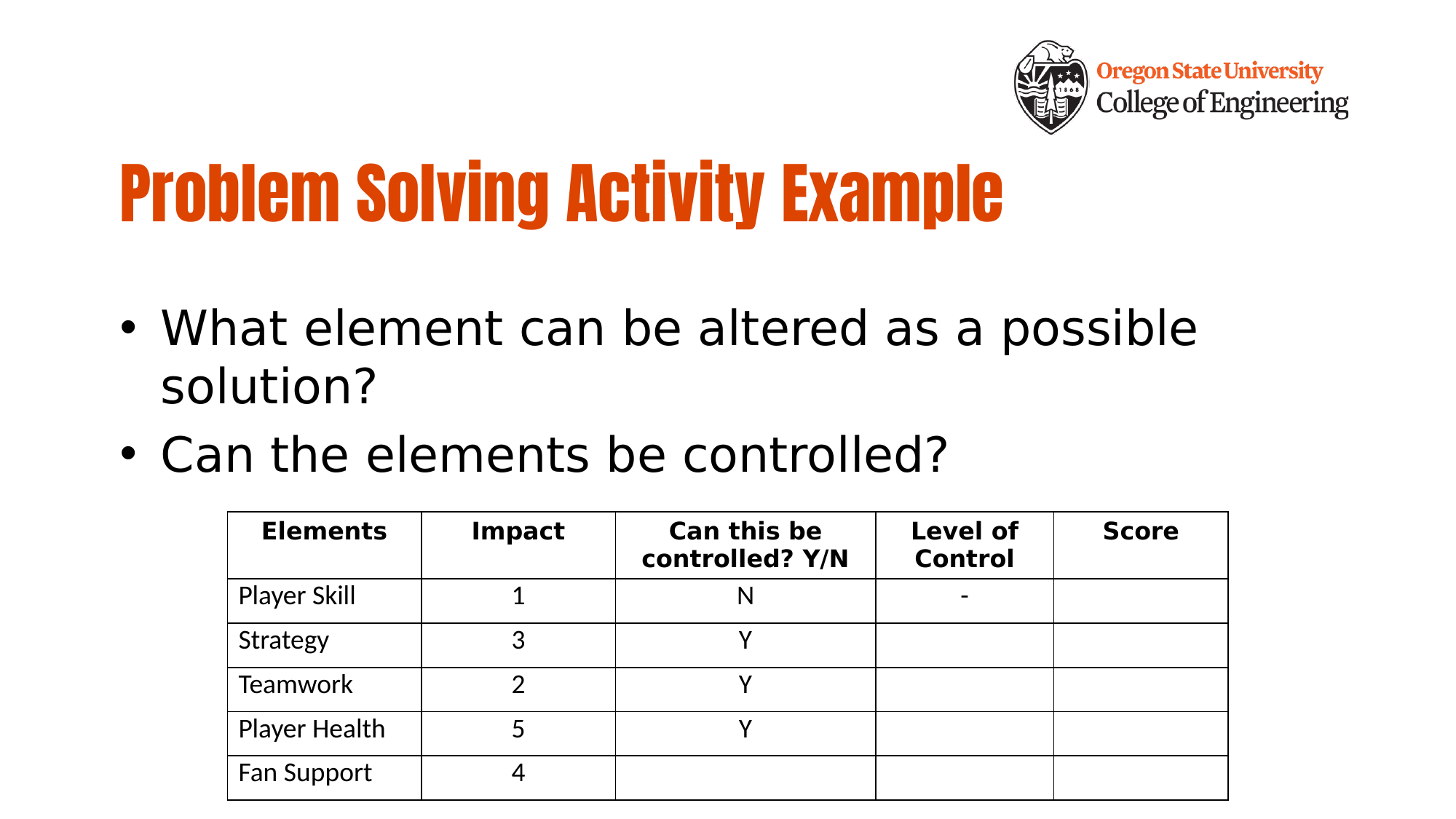

# Problem Solving Activity Example
What element can be altered as a possible solution?
Can the elements be controlled?
| Elements | Impact | Can this be controlled? Y/N | Level of Control | Score |
| --- | --- | --- | --- | --- |
| Player Skill | 1 | N | - |  |
| Strategy | 3 | Y |  |  |
| Teamwork | 2 | Y |  |  |
| Player Health | 5 | Y |  |  |
| Fan Support | 4 |  |  |  |